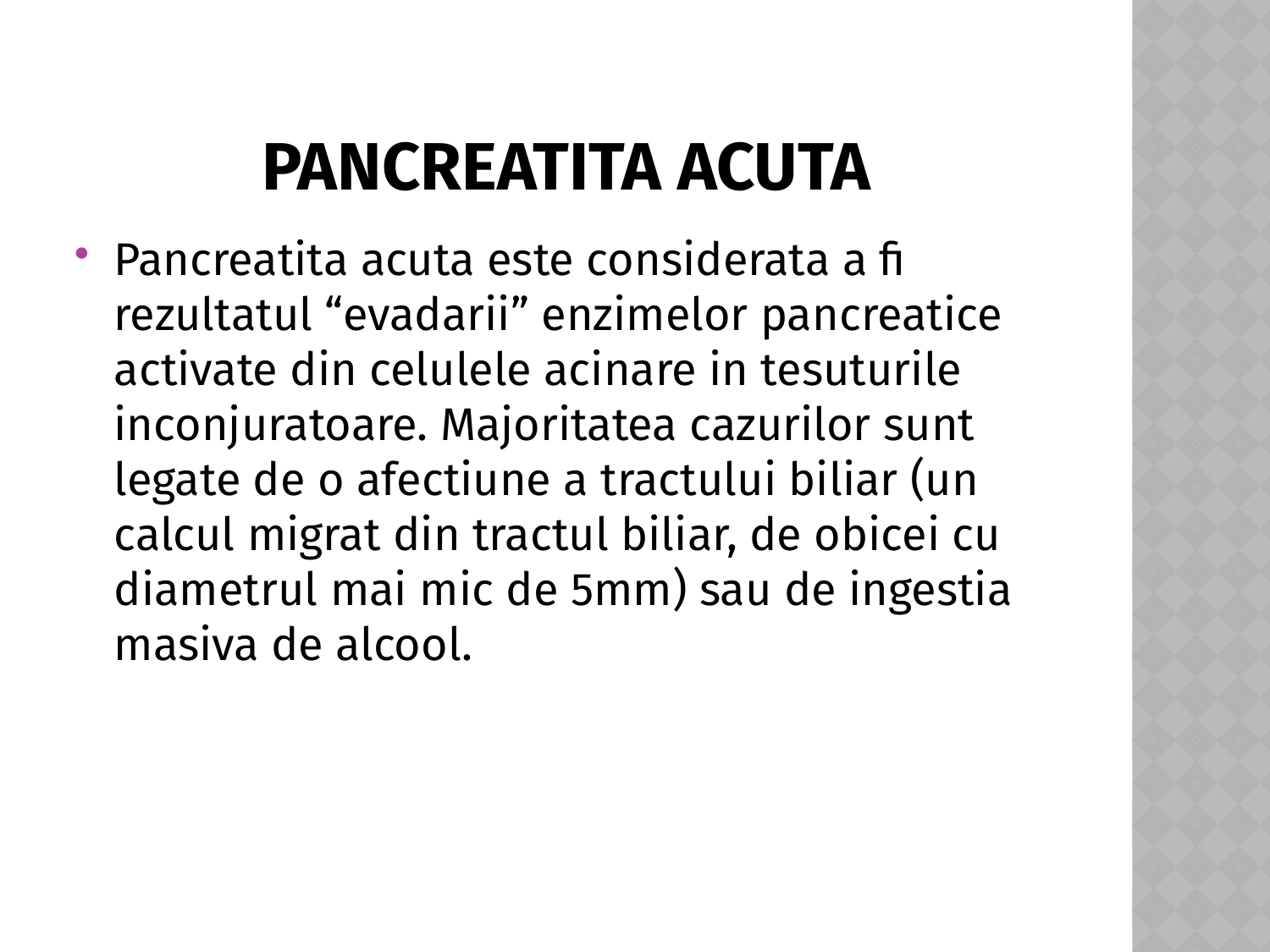

# Pancreatita acuta
Pancreatita acuta este considerata a fi rezultatul “evadarii” enzimelor pancreatice activate din celulele acinare in tesuturile inconjuratoare. Majoritatea cazurilor sunt legate de o afectiune a tractului biliar (un calcul migrat din tractul biliar, de obicei cu diametrul mai mic de 5mm) sau de ingestia masiva de alcool.